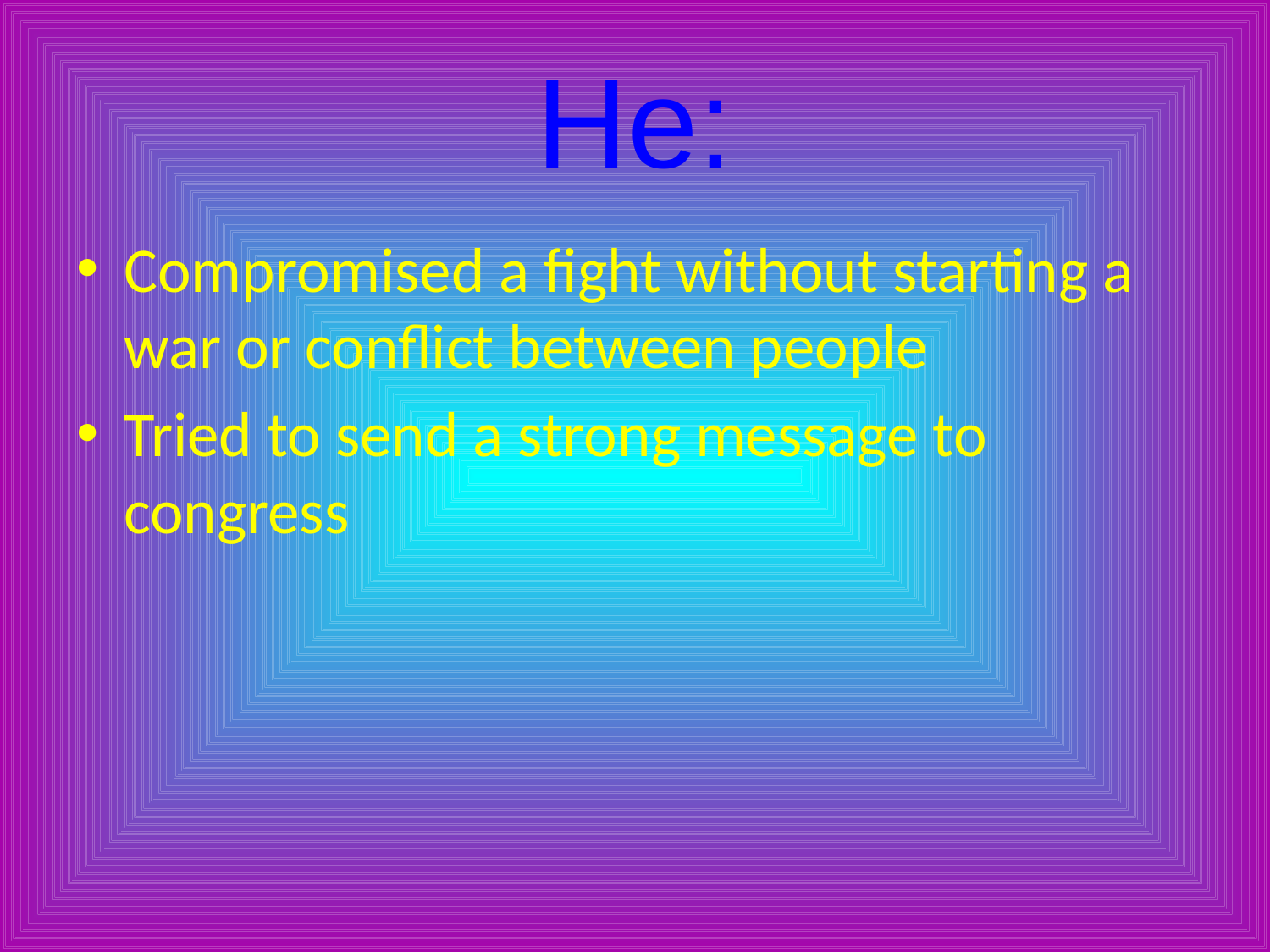

# He:
Compromised a fight without starting a war or conflict between people
Tried to send a strong message to congress